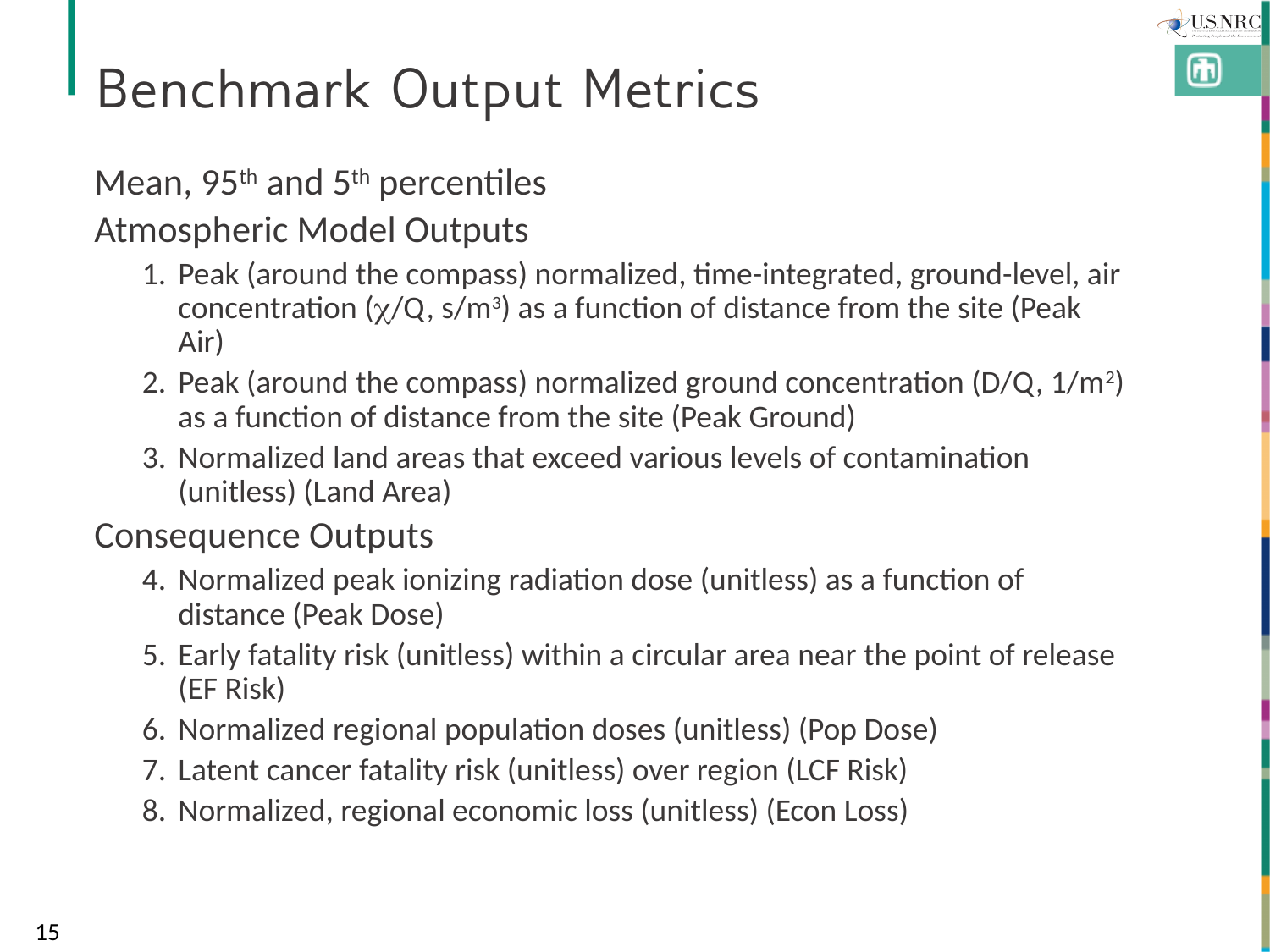

# Benchmark Output Metrics

Mean, 95th and 5th percentiles
Atmospheric Model Outputs
Peak (around the compass) normalized, time-integrated, ground-level, air concentration (χ/Q, s/m3) as a function of distance from the site (Peak Air)
Peak (around the compass) normalized ground concentration (D/Q, 1/m2) as a function of distance from the site (Peak Ground)
Normalized land areas that exceed various levels of contamination (unitless) (Land Area)
Consequence Outputs
Normalized peak ionizing radiation dose (unitless) as a function of distance (Peak Dose)
Early fatality risk (unitless) within a circular area near the point of release (EF Risk)
Normalized regional population doses (unitless) (Pop Dose)
Latent cancer fatality risk (unitless) over region (LCF Risk)
Normalized, regional economic loss (unitless) (Econ Loss)
15